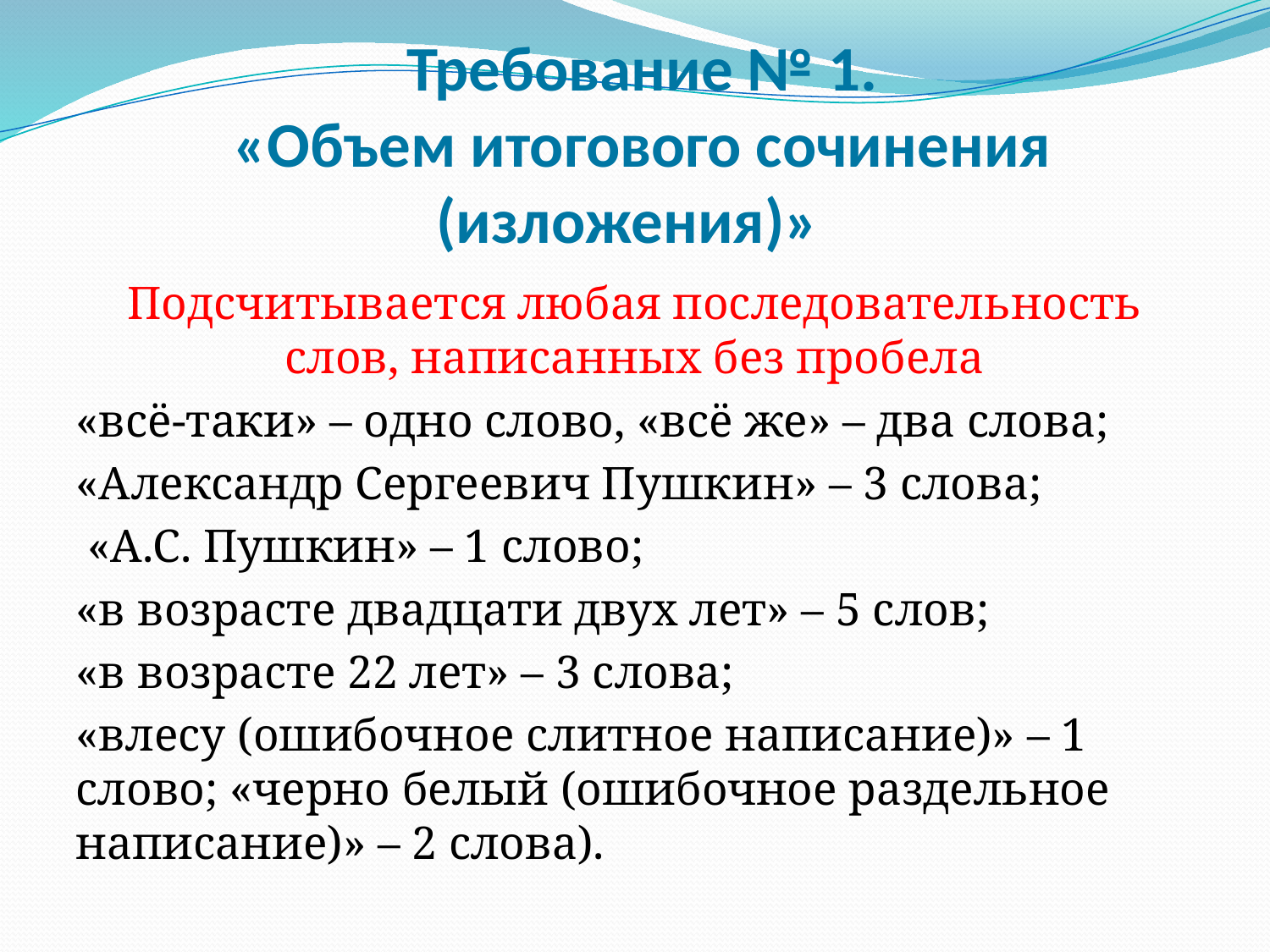

# Требование № 1. «Объем итогового сочинения (изложения)»
Подсчитывается любая последовательность слов, написанных без пробела
«всё-таки» – одно слово, «всё же» – два слова;
«Александр Сергеевич Пушкин» – 3 слова;
 «А.С. Пушкин» – 1 слово;
«в возрасте двадцати двух лет» – 5 слов;
«в возрасте 22 лет» – 3 слова;
«влесу (ошибочное слитное написание)» – 1 слово; «черно белый (ошибочное раздельное написание)» – 2 слова).